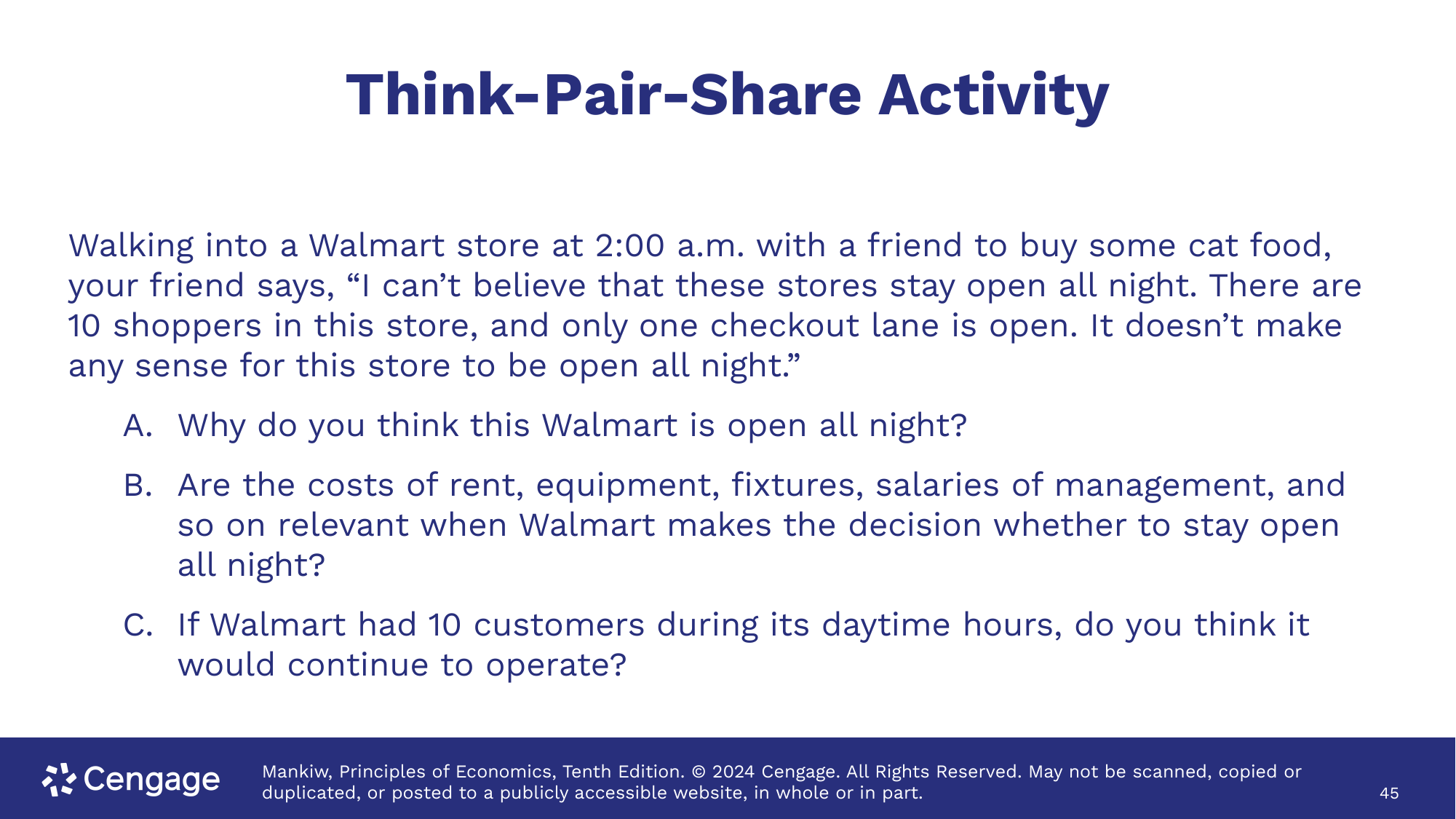

# Think-Pair-Share Activity
Walking into a Walmart store at 2:00 a.m. with a friend to buy some cat food, your friend says, “I can’t believe that these stores stay open all night. There are 10 shoppers in this store, and only one checkout lane is open. It doesn’t make any sense for this store to be open all night.”
Why do you think this Walmart is open all night?
Are the costs of rent, equipment, fixtures, salaries of management, and so on rel­evant when Walmart makes the decision whether to stay open all night?
If Walmart had 10 customers during its daytime hours, do you think it would continue to operate?